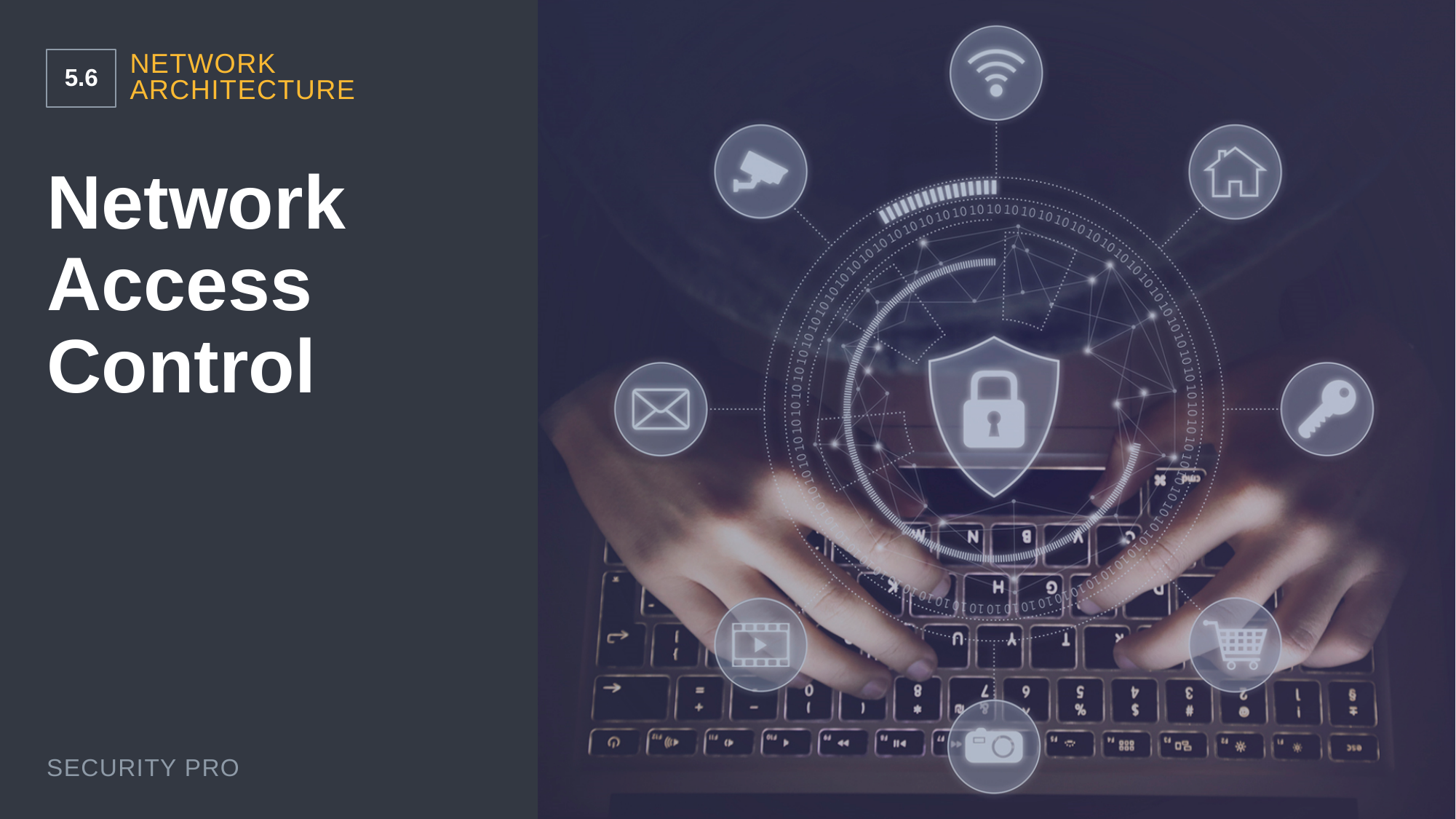

5.6
Network Architecture
# Network Access Control
Security Pro